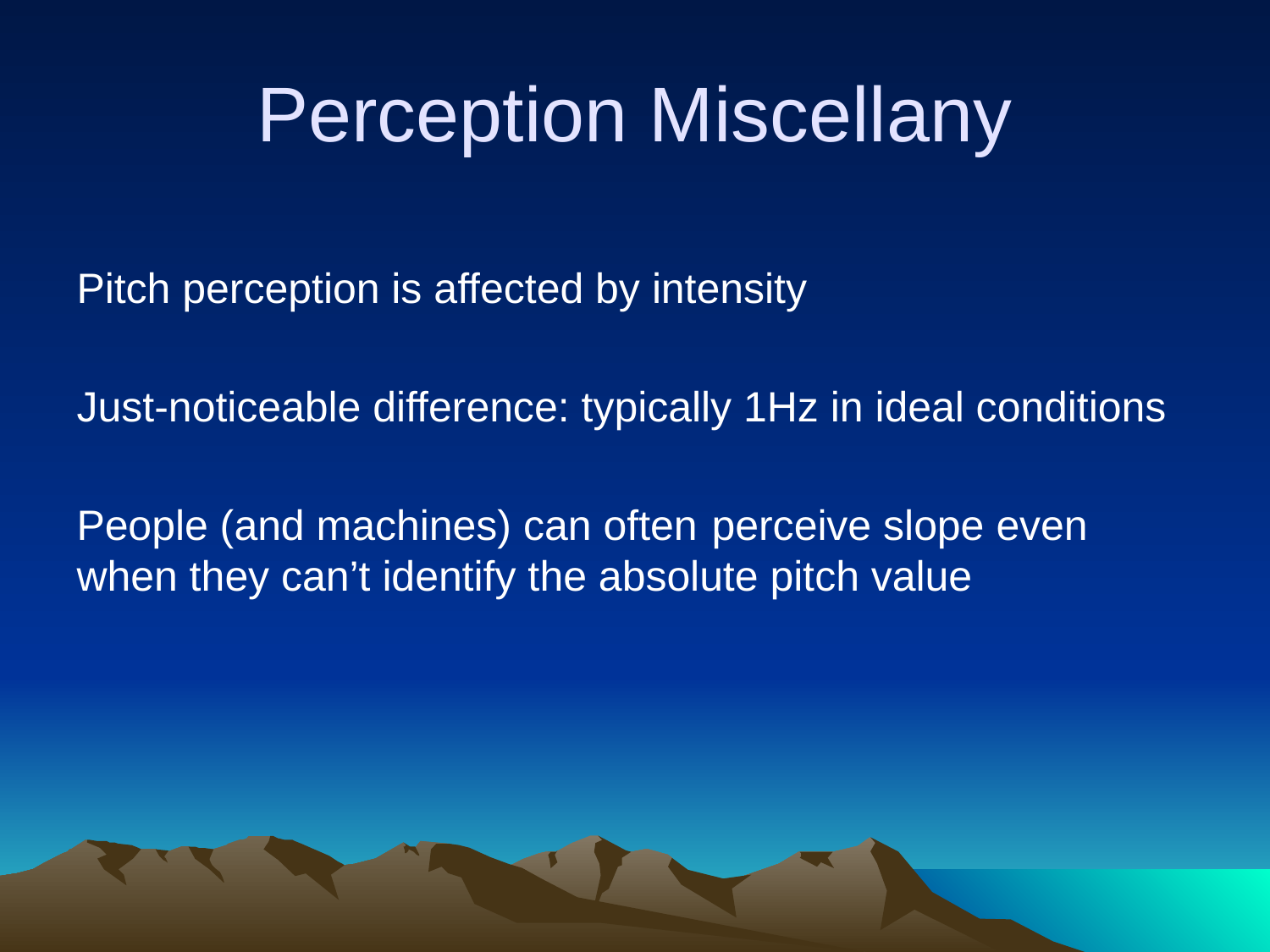

# Perception Miscellany
Pitch perception is affected by intensity

Just-noticeable difference: typically 1Hz in ideal conditions

People (and machines) can often 	perceive slope even when they can’t identify the absolute pitch value